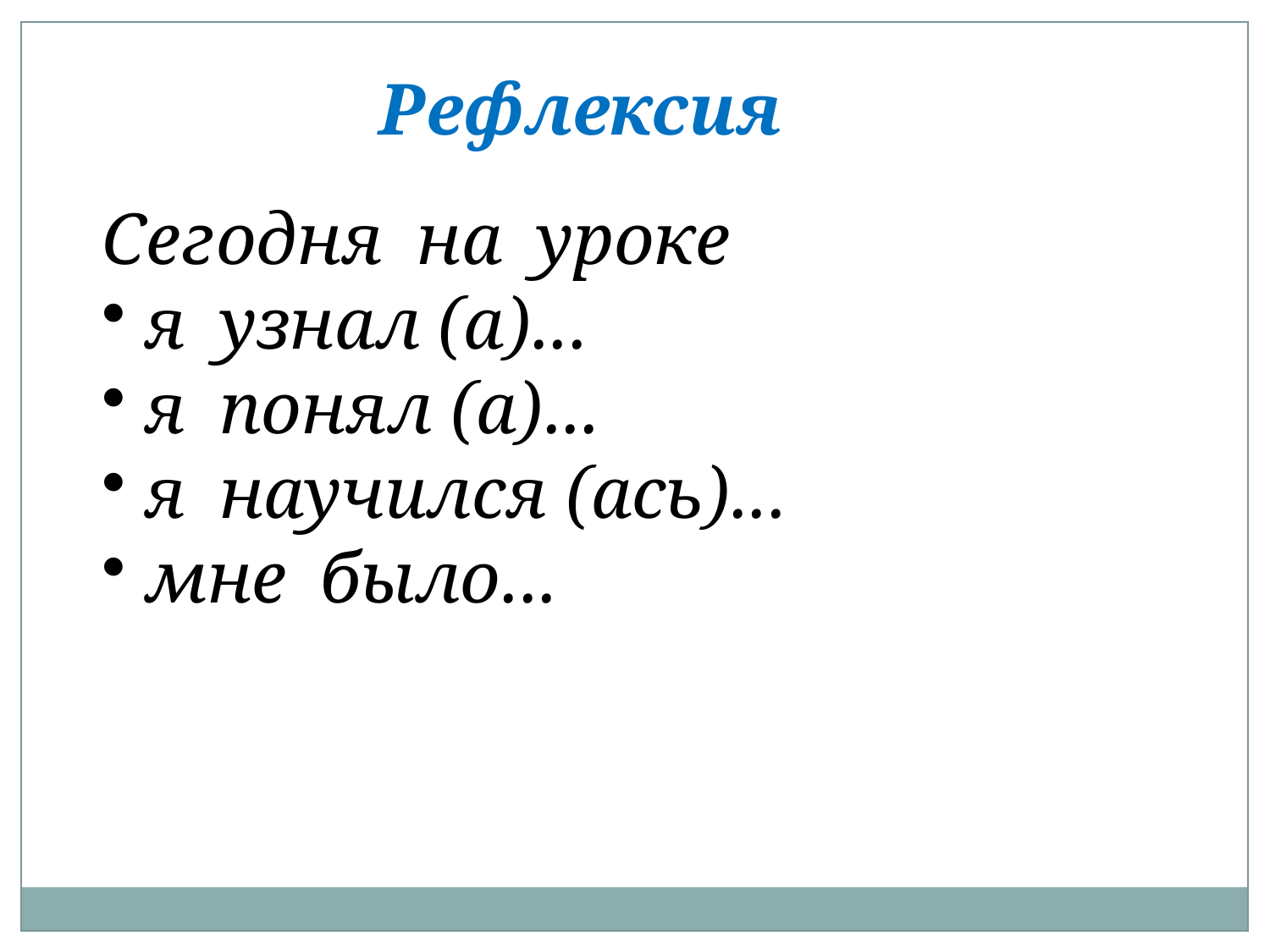

Рефлексия

Сегодня  на  уроке
 я  узнал (а)...
 я  понял (а)...
 я  научился (ась)...
 мне  было...